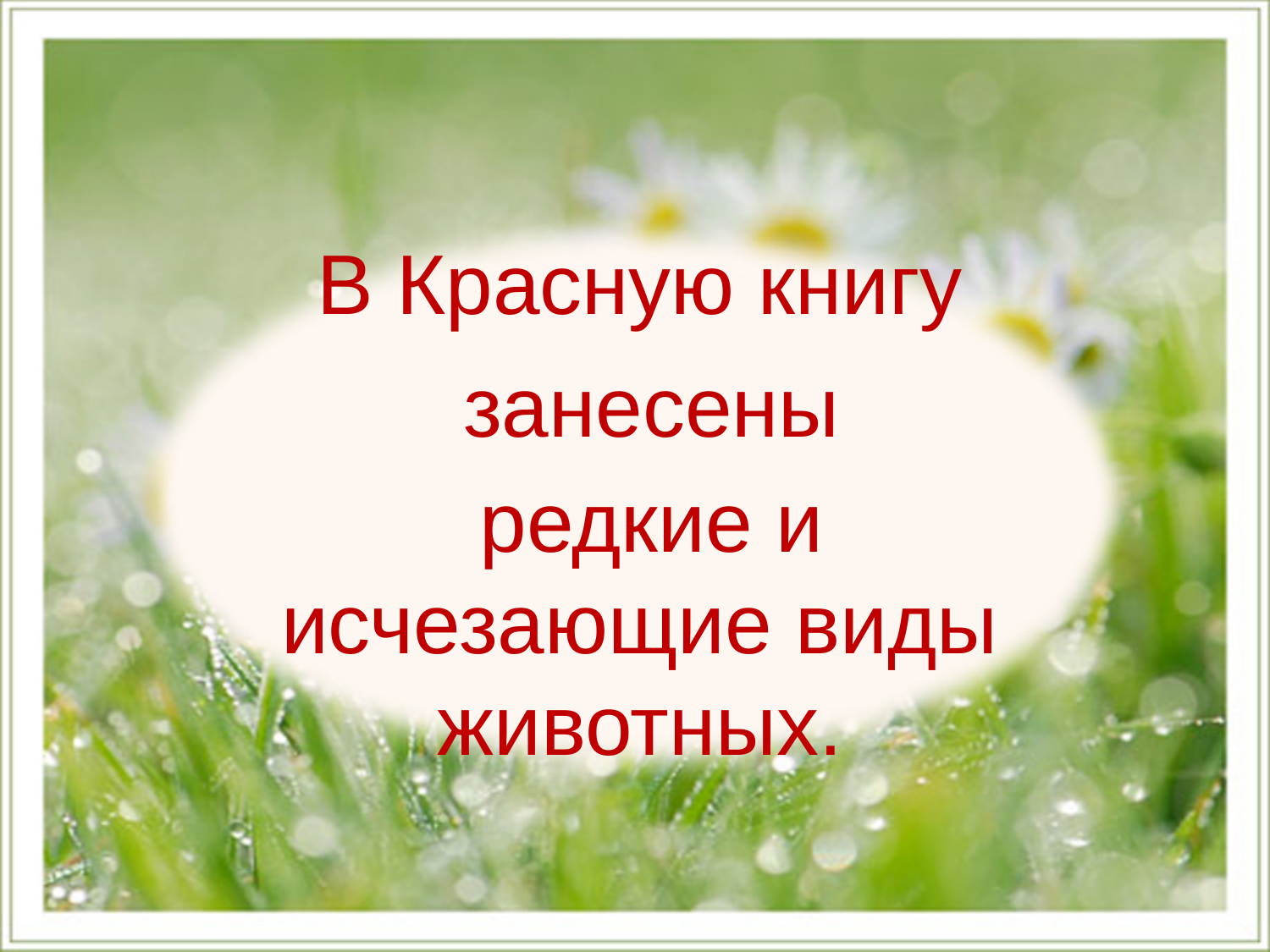

В Красную книгу
 занесены
 редкие и исчезающие виды животных.